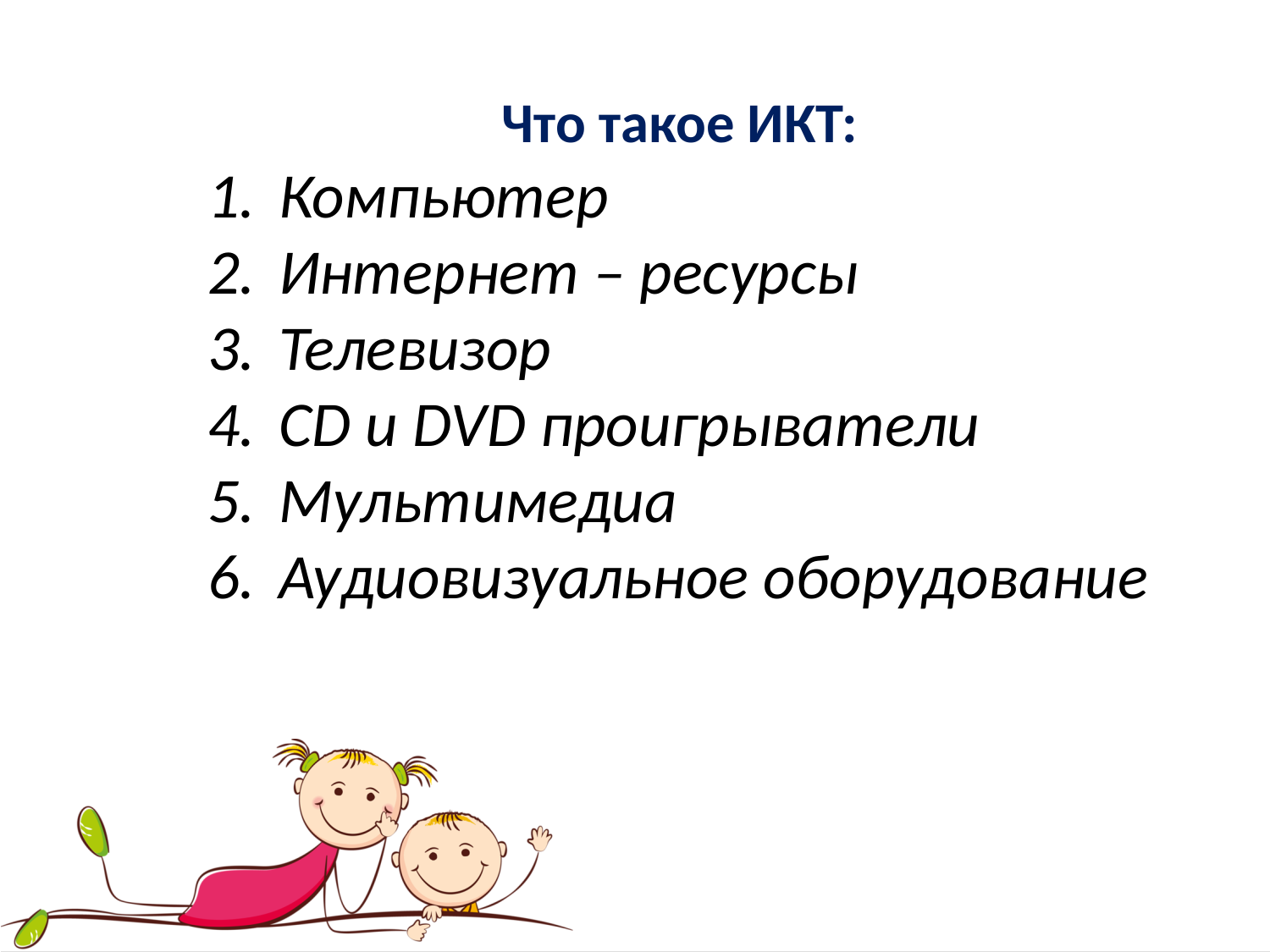

Что такое ИКТ:
Компьютер
Интернет – ресурсы
Телевизор
CD и DVD проигрыватели
Мультимедиа
Аудиовизуальное оборудование